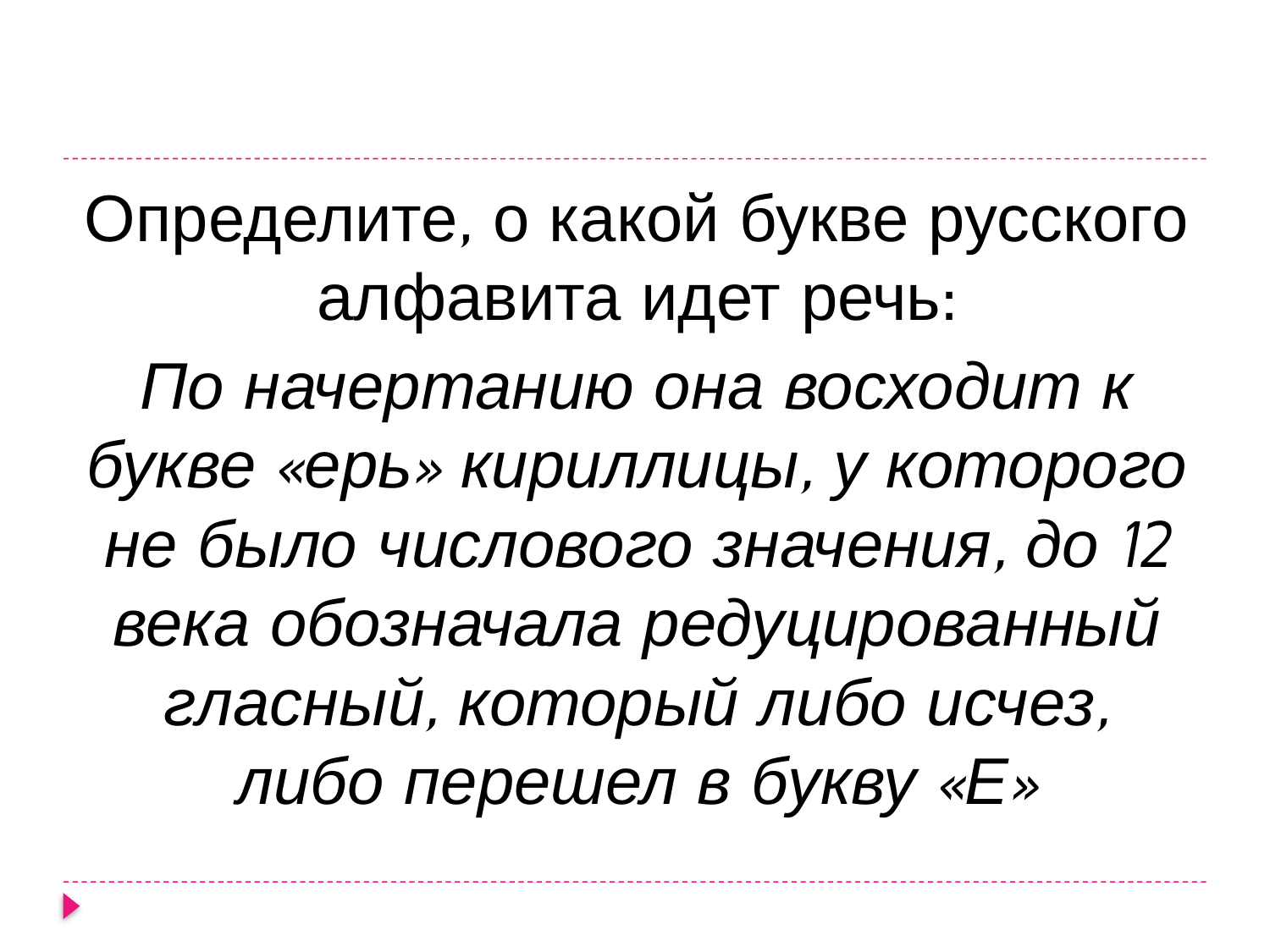

Определите, о какой букве русского алфавита идет речь:
По начертанию она восходит к букве «ерь» кириллицы, у которого не было числового значения, до 12 века обозначала редуцированный гласный, который либо исчез, либо перешел в букву «Е»